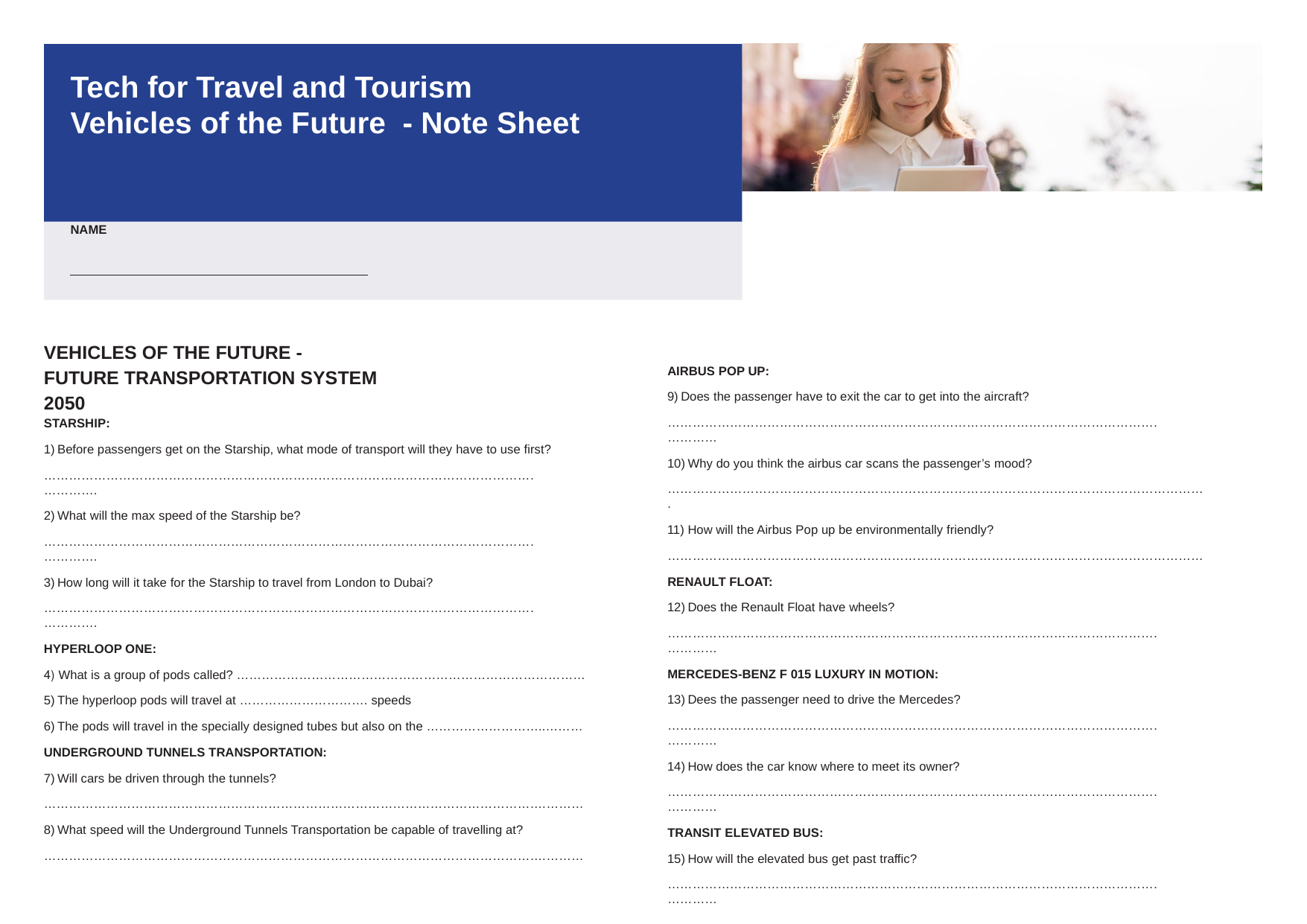

# Tech for Travel and Tourism Vehicles of the Future  - Note Sheet
NAME

VEHICLES OF THE FUTURE -
FUTURE TRANSPORTATION SYSTEM 2050
AIRBUS POP UP:
Does the passenger have to exit the car to get into the aircraft?
……………………………………………………………………………………………………….…………
Why do you think the airbus car scans the passenger’s mood?
………………………………………………………………………………………………………………….
How will the Airbus Pop up be environmentally friendly?
…………………………………………………………………………………………………………………
RENAULT FLOAT:
Does the Renault Float have wheels?
……………………………………………………………………………………………………….…………
MERCEDES-BENZ F 015 LUXURY IN MOTION:
Dees the passenger need to drive the Mercedes?
……………………………………………………………………………………………………….…………
How does the car know where to meet its owner?
……………………………………………………………………………………………………….…………
TRANSIT ELEVATED BUS:
How will the elevated bus get past traffic?
……………………………………………………………………………………………………….…………
STARSHIP:
Before passengers get on the Starship, what mode of transport will they have to use first?
……………………………………………………………………………………………………….………….
What will the max speed of the Starship be?
……………………………………………………………………………………………………….………….
How long will it take for the Starship to travel from London to Dubai?
……………………………………………………………………………………………………….………….
HYPERLOOP ONE:
4) What is a group of pods called? …………………………………………………………………………
The hyperloop pods will travel at …………………………. speeds
The pods will travel in the specially designed tubes but also on the ………………………..………
UNDERGROUND TUNNELS TRANSPORTATION:
Will cars be driven through the tunnels?
……………………………………………………………………………………………………….…………
What speed will the Underground Tunnels Transportation be capable of travelling at?
……………………………………………………………………………………………………….…………